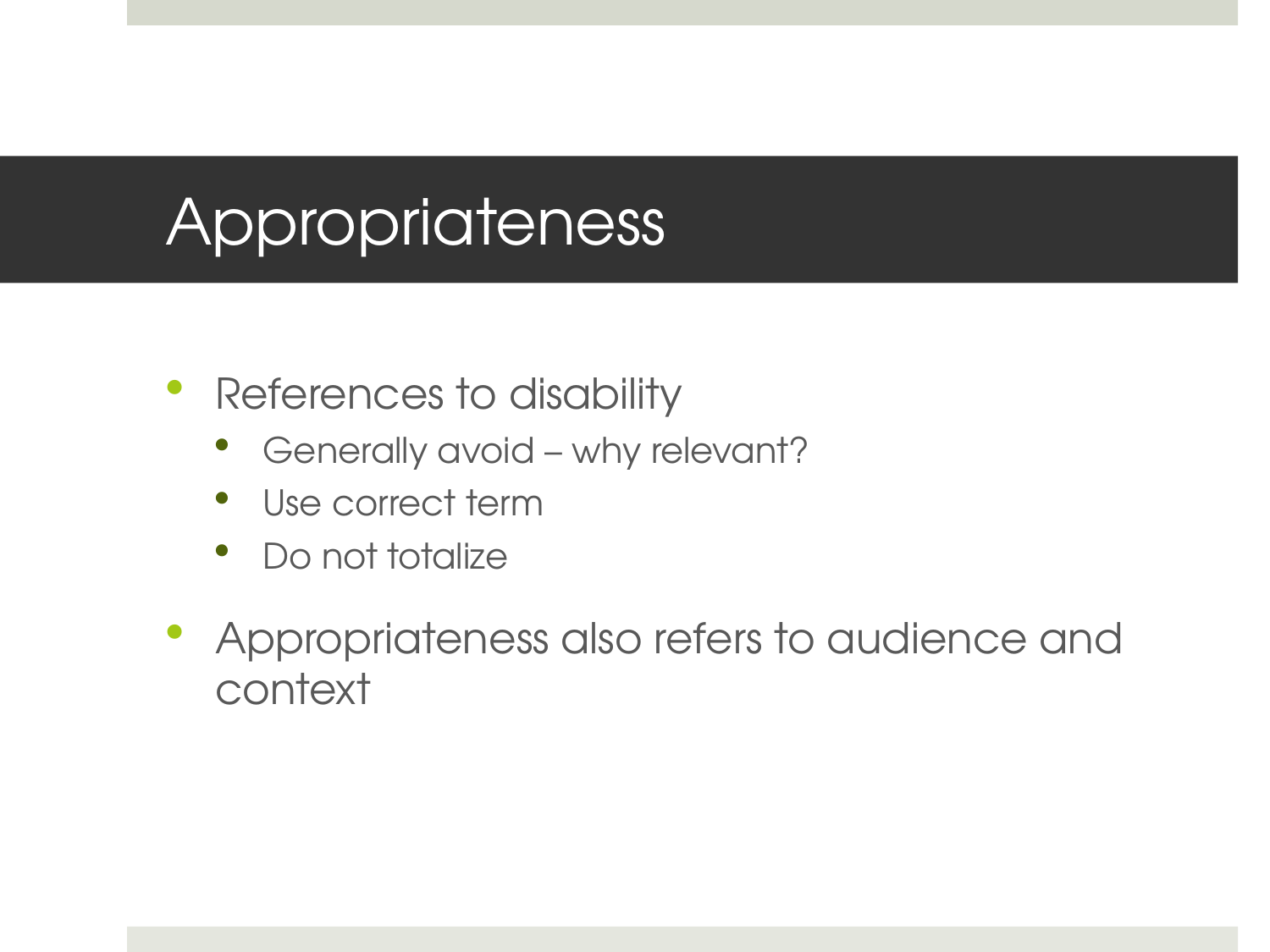

# Appropriateness
References to disability
Generally avoid – why relevant?
Use correct term
Do not totalize
Appropriateness also refers to audience and context